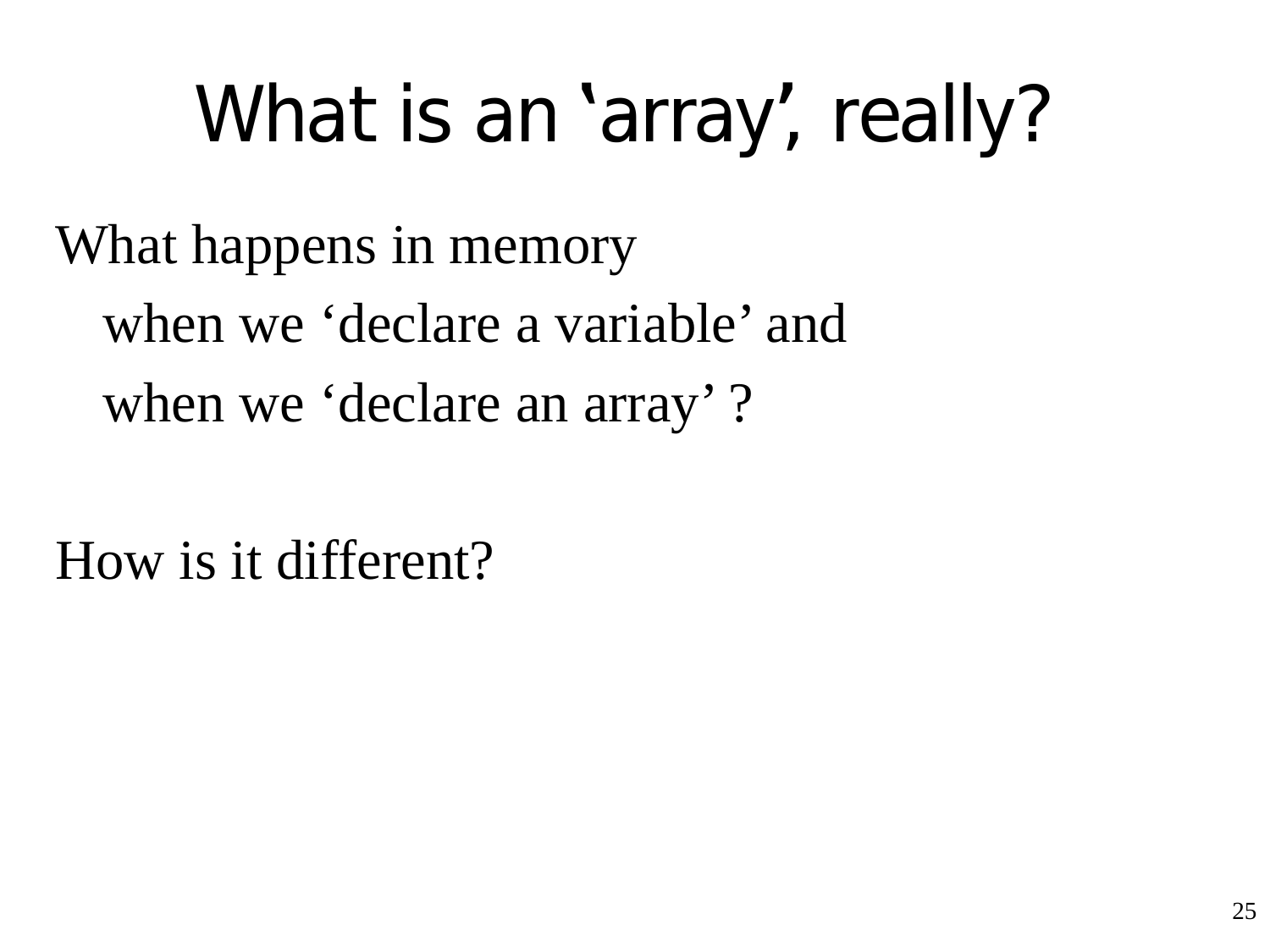

# What is an ‘array’, really?
What happens in memory
	when we ‘declare a variable’ and
	when we ‘declare an array’ ?

How is it different?
25